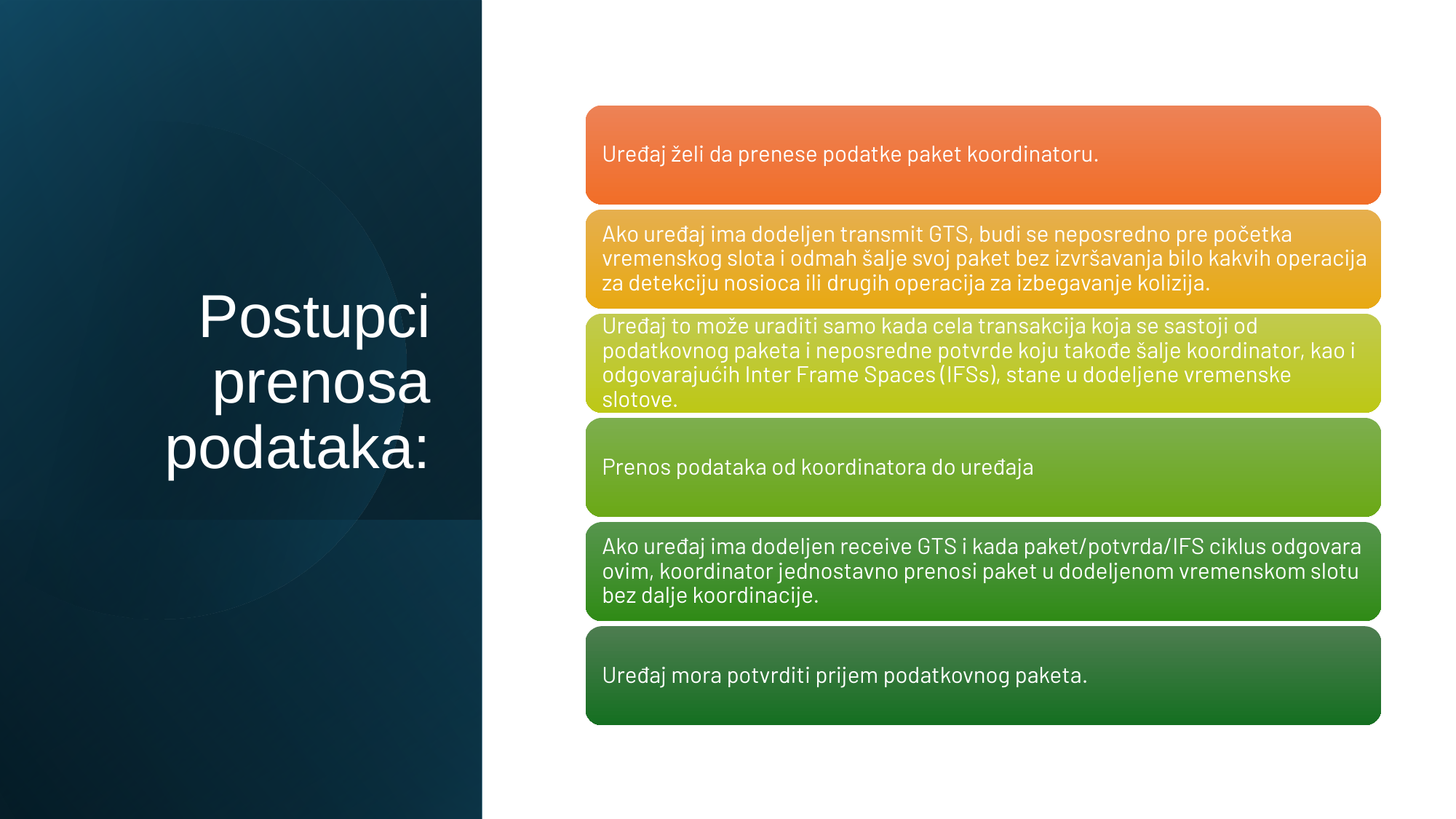

Uređaj želi da prenese podatke paket koordinatoru.
Ako uređaj ima dodeljen transmit GTS, budi se neposredno pre početka vremenskog slota i odmah šalje svoj paket bez izvršavanja bilo kakvih operacija za detekciju nosioca ili drugih operacija za izbegavanje kolizija.
Uređaj to može uraditi samo kada cela transakcija koja se sastoji od podatkovnog paketa i neposredne potvrde koju takođe šalje koordinator, kao i odgovarajućih Inter Frame Spaces (IFSs), stane u dodeljene vremenske slotove.
Prenos podataka od koordinatora do uređaja
Ako uređaj ima dodeljen receive GTS i kada paket/potvrda/IFS ciklus odgovara ovim, koordinator jednostavno prenosi paket u dodeljenom vremenskom slotu bez dalje koordinacije.
Uređaj mora potvrditi prijem podatkovnog paketa.

# Postupci prenosa podataka: